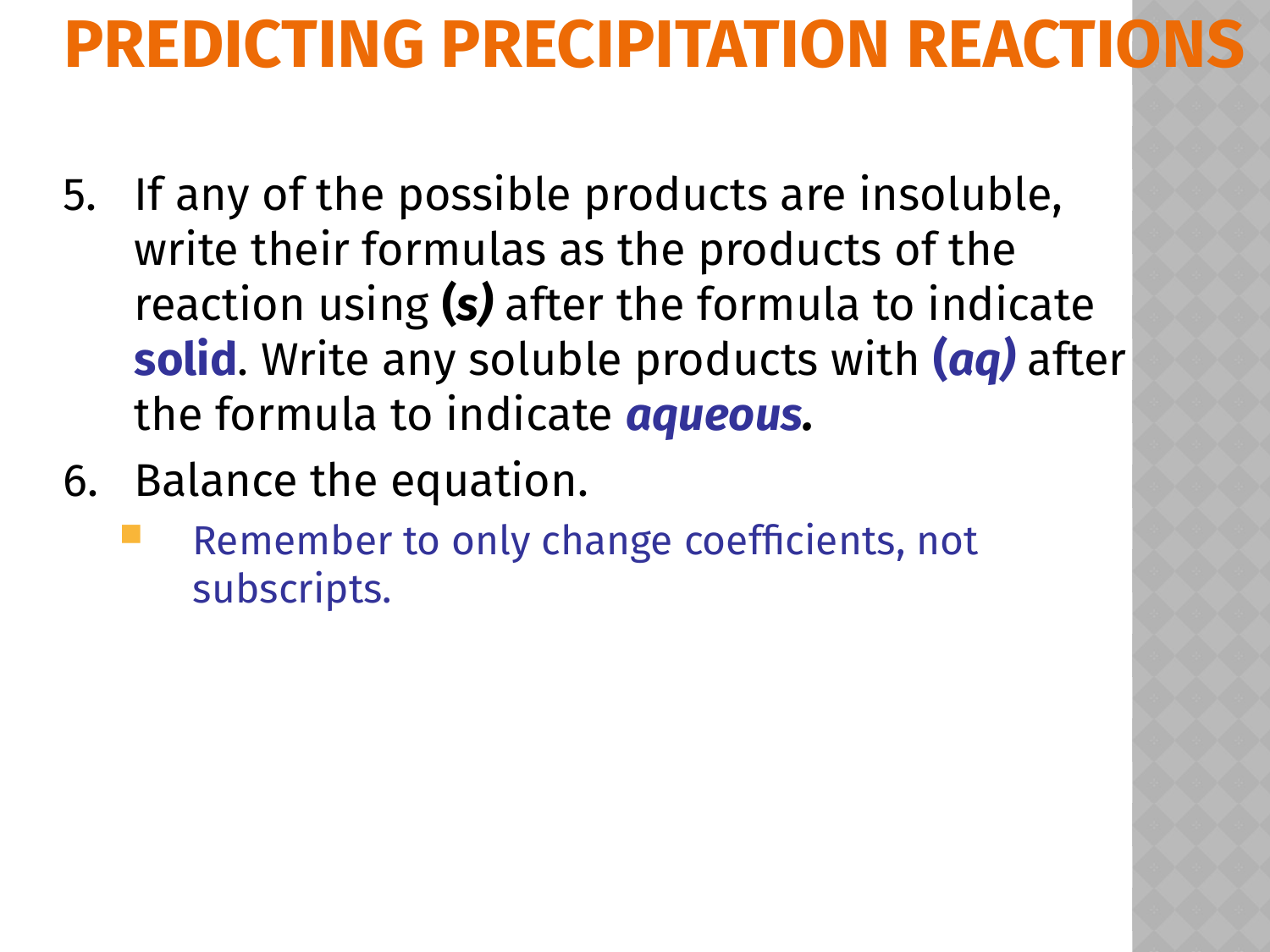

# Predicting Precipitation Reactions
5.	If any of the possible products are insoluble, write their formulas as the products of the reaction using (s) after the formula to indicate solid. Write any soluble products with (aq) after the formula to indicate aqueous.
6.	Balance the equation.
Remember to only change coefficients, not subscripts.